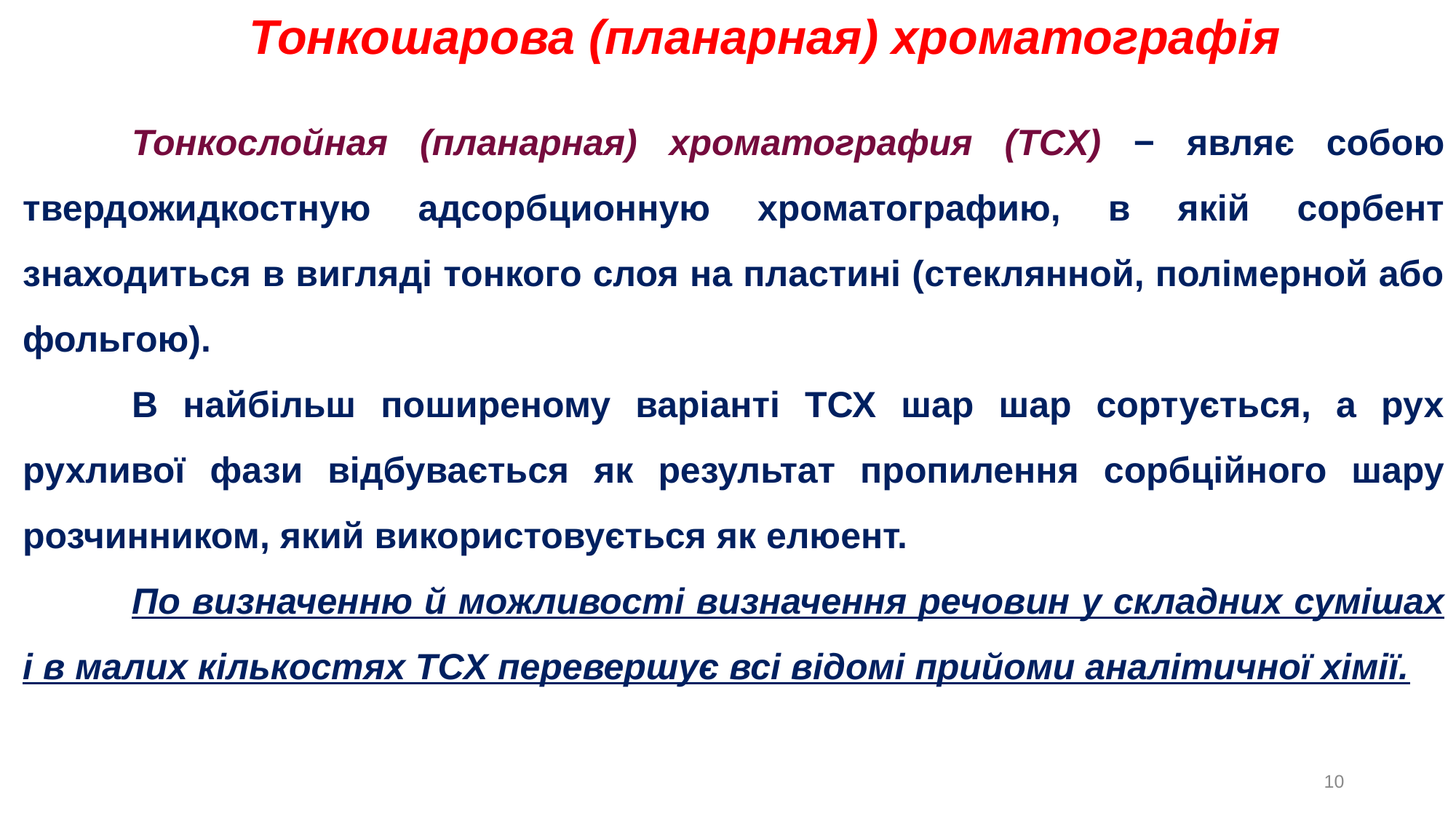

Тонкошарова (планарная) хроматографія
	Тонкослойная (планарная) хроматография (ТСХ) − являє собою твердожидкостную адсорбционную хроматографию, в якій сорбент знаходиться в вигляді тонкого слоя на пластині (стеклянной, полімерной або фольгою).
	В найбільш поширеному варіанті ТСХ шар шар сортується, а рух рухливої ​​фази відбувається як результат пропилення сорбційного шару розчинником, який використовується як елюент.
	По визначенню й можливості визначення речовин у складних сумішах і в малих кількостях ТСХ перевершує всі відомі прийоми аналітичної хімії.
10